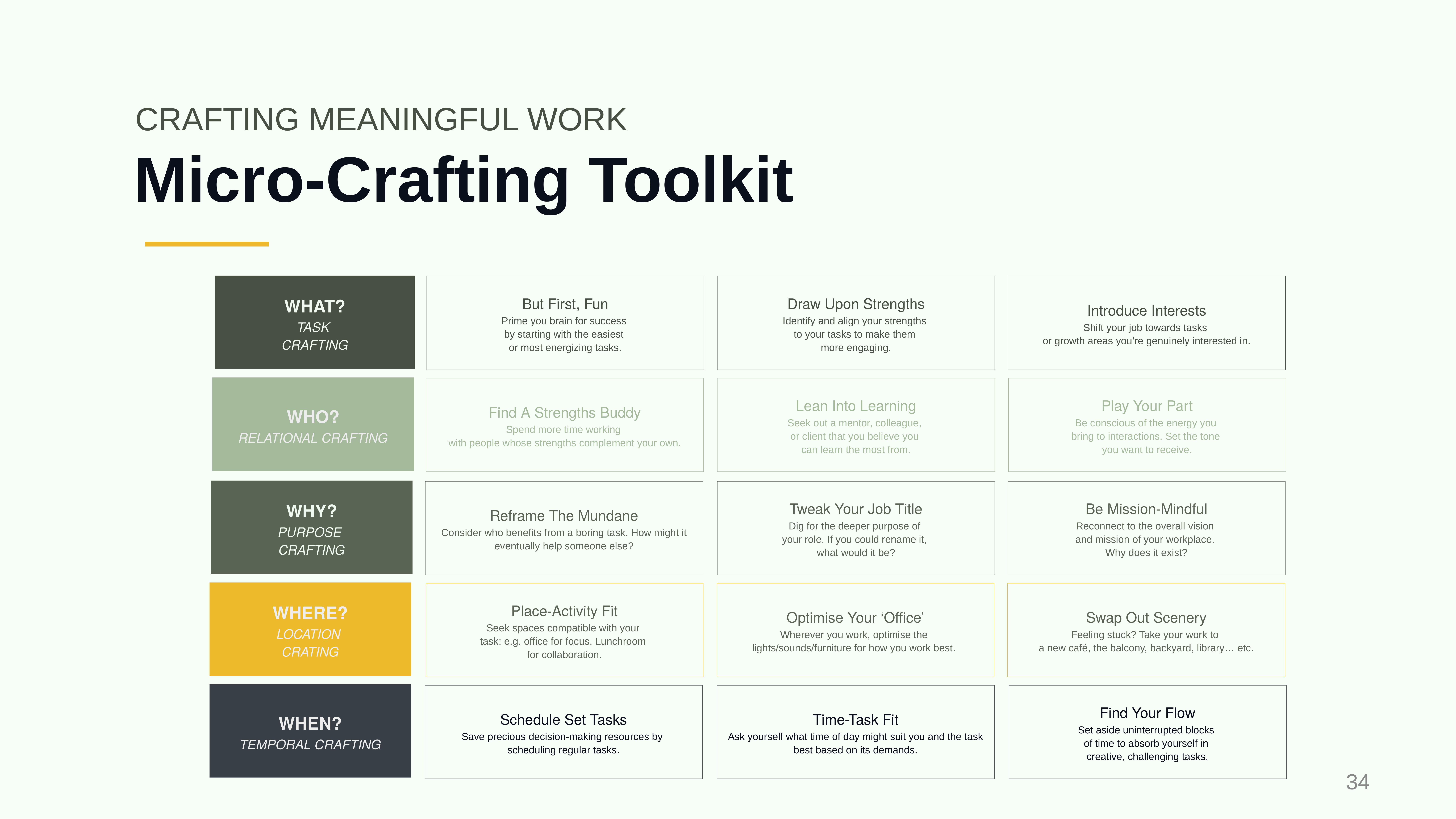

CRAFTING MEANINGFUL WORK
# Micro-Crafting Toolkit

WHAT?
TASK
CRAFTING
But First, Fun
Prime you brain for success
by starting with the easiest
or most energizing tasks.
Draw Upon Strengths
Identify and align your strengths
to your tasks to make them
more engaging.
Introduce Interests
Shift your job towards tasks
or growth areas you’re genuinely interested in.
WHO?
RELATIONAL CRAFTING
Find A Strengths Buddy
Spend more time working
with people whose strengths complement your own.
Lean Into Learning
Seek out a mentor, colleague,
or client that you believe you
can learn the most from.
Play Your Part
Be conscious of the energy you
bring to interactions. Set the tone
you want to receive.
WHY?
PURPOSE
CRAFTING
Reframe The Mundane
Consider who benefits from a boring task. How might it eventually help someone else?
Tweak Your Job Title
Dig for the deeper purpose of
your role. If you could rename it,
what would it be?
Be Mission-Mindful
Reconnect to the overall vision
and mission of your workplace.
Why does it exist?
WHERE?
LOCATION
CRATING
Place-Activity Fit
Seek spaces compatible with your
task: e.g. office for focus. Lunchroom
for collaboration.
Optimise Your ‘Office’
Wherever you work, optimise the
lights/sounds/furniture for how you work best.
Swap Out Scenery
Feeling stuck? Take your work to
a new café, the balcony, backyard, library… etc.
WHEN?
TEMPORAL CRAFTING
Schedule Set Tasks
Save precious decision-making resources by
scheduling regular tasks.
Time-Task Fit
Ask yourself what time of day might suit you and the task best based on its demands.
Find Your Flow
Set aside uninterrupted blocks
of time to absorb yourself in
creative, challenging tasks.
34